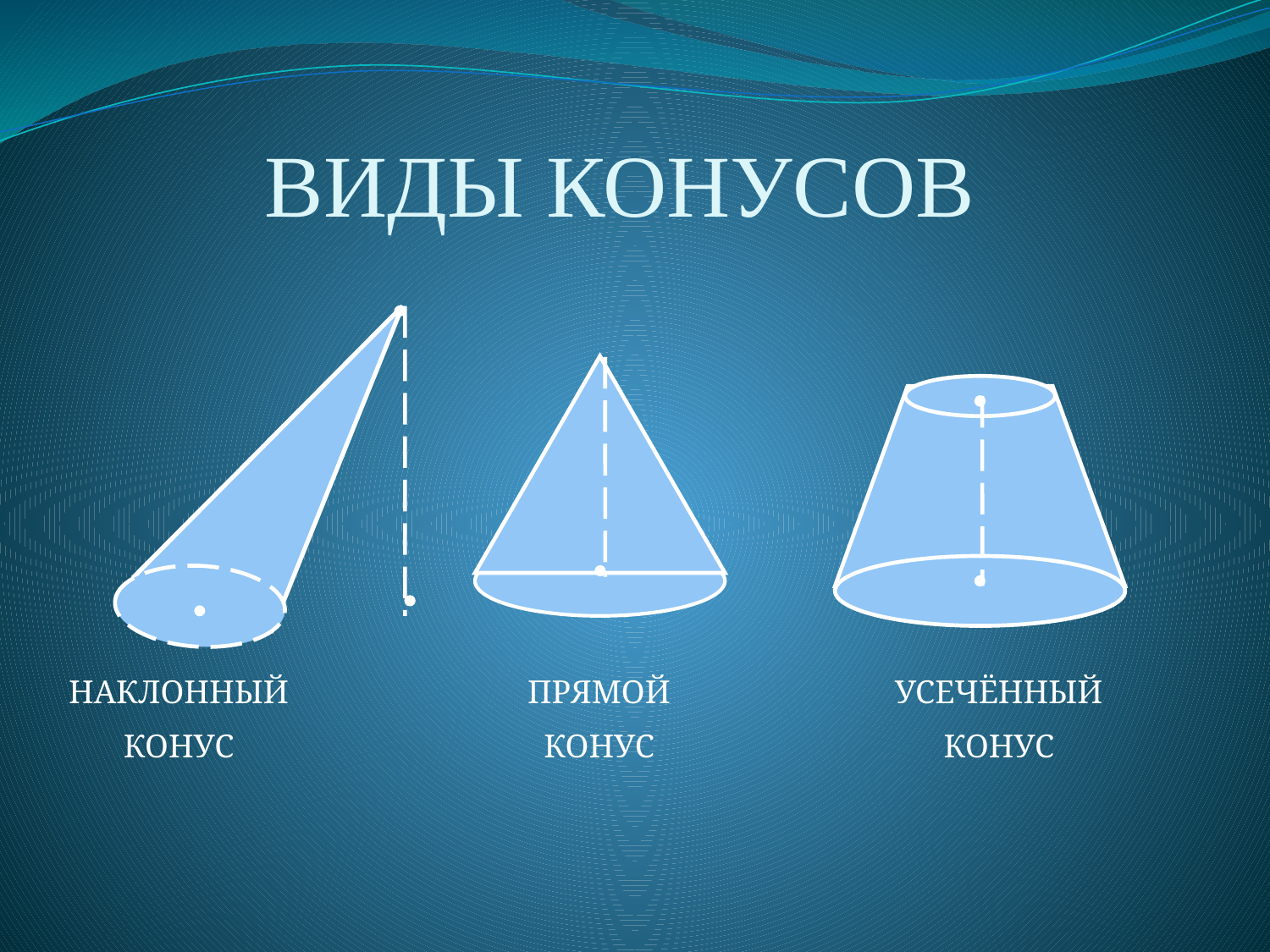

# ВИДЫ КОНУСОВ

НАКЛОННЫЙ
КОНУС
ПРЯМОЙ
КОНУС
УСЕЧЁННЫЙ
КОНУС